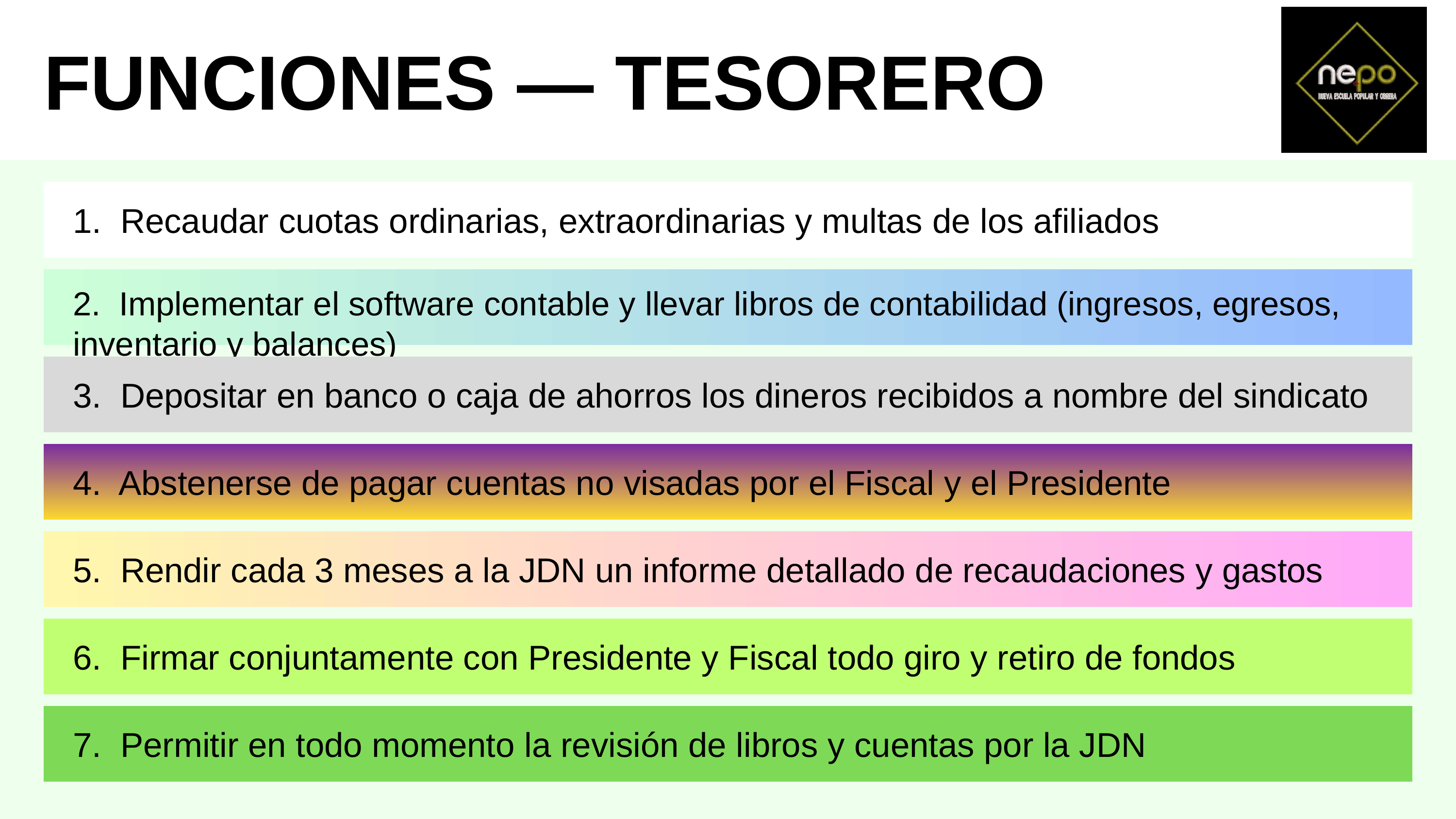

FUNCIONES — TESORERO

1.  Recaudar cuotas ordinarias, extraordinarias y multas de los afiliados

2.  Implementar el software contable y llevar libros de contabilidad (ingresos, egresos, inventario y balances)

3.  Depositar en banco o caja de ahorros los dineros recibidos a nombre del sindicato

4.  Abstenerse de pagar cuentas no visadas por el Fiscal y el Presidente

5.  Rendir cada 3 meses a la JDN un informe detallado de recaudaciones y gastos

6.  Firmar conjuntamente con Presidente y Fiscal todo giro y retiro de fondos

7.  Permitir en todo momento la revisión de libros y cuentas por la JDN